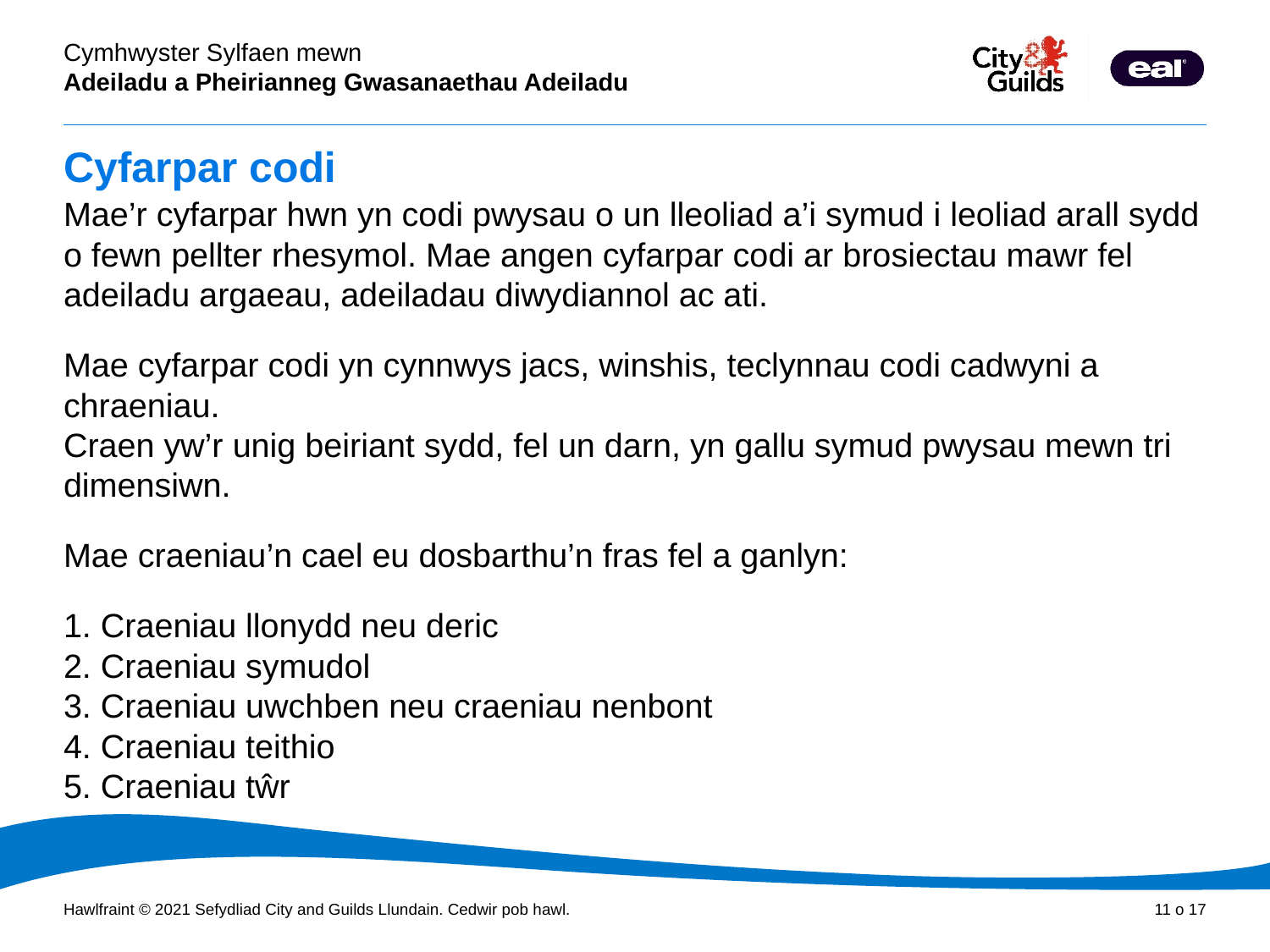

# Cyfarpar codi
Mae’r cyfarpar hwn yn codi pwysau o un lleoliad a’i symud i leoliad arall sydd o fewn pellter rhesymol. Mae angen cyfarpar codi ar brosiectau mawr fel adeiladu argaeau, adeiladau diwydiannol ac ati.
Mae cyfarpar codi yn cynnwys jacs, winshis, teclynnau codi cadwyni a chraeniau.
Craen yw’r unig beiriant sydd, fel un darn, yn gallu symud pwysau mewn tri dimensiwn.
Mae craeniau’n cael eu dosbarthu’n fras fel a ganlyn:
1. Craeniau llonydd neu deric
2. Craeniau symudol
3. Craeniau uwchben neu craeniau nenbont
4. Craeniau teithio
5. Craeniau tŵr